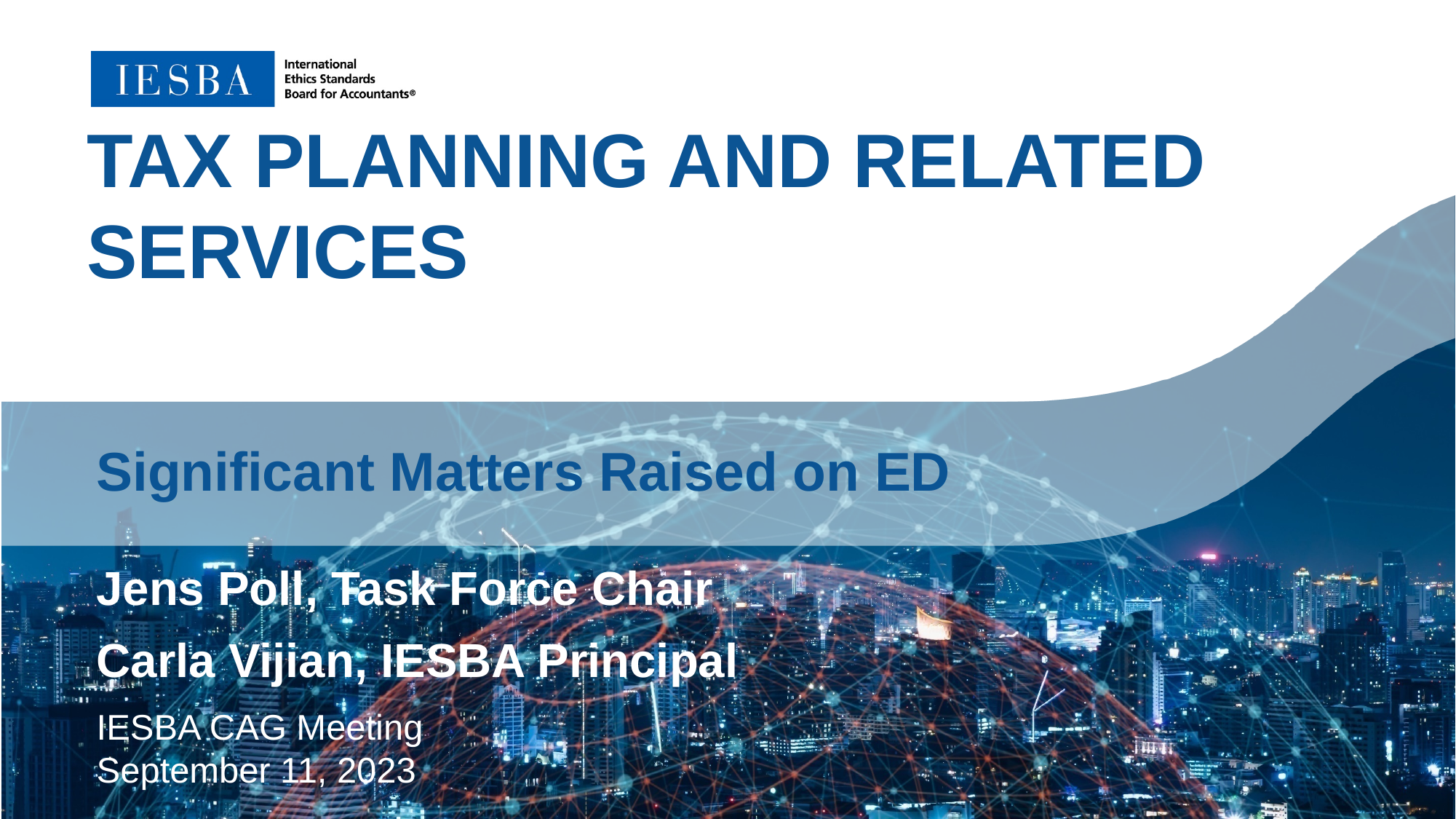

TAX PLANNING AND RELATED SERVICES

Significant Matters Raised on ED
Jens Poll, Task Force Chair
Carla Vijian, IESBA Principal
IESBA CAG Meeting
September 11, 2023